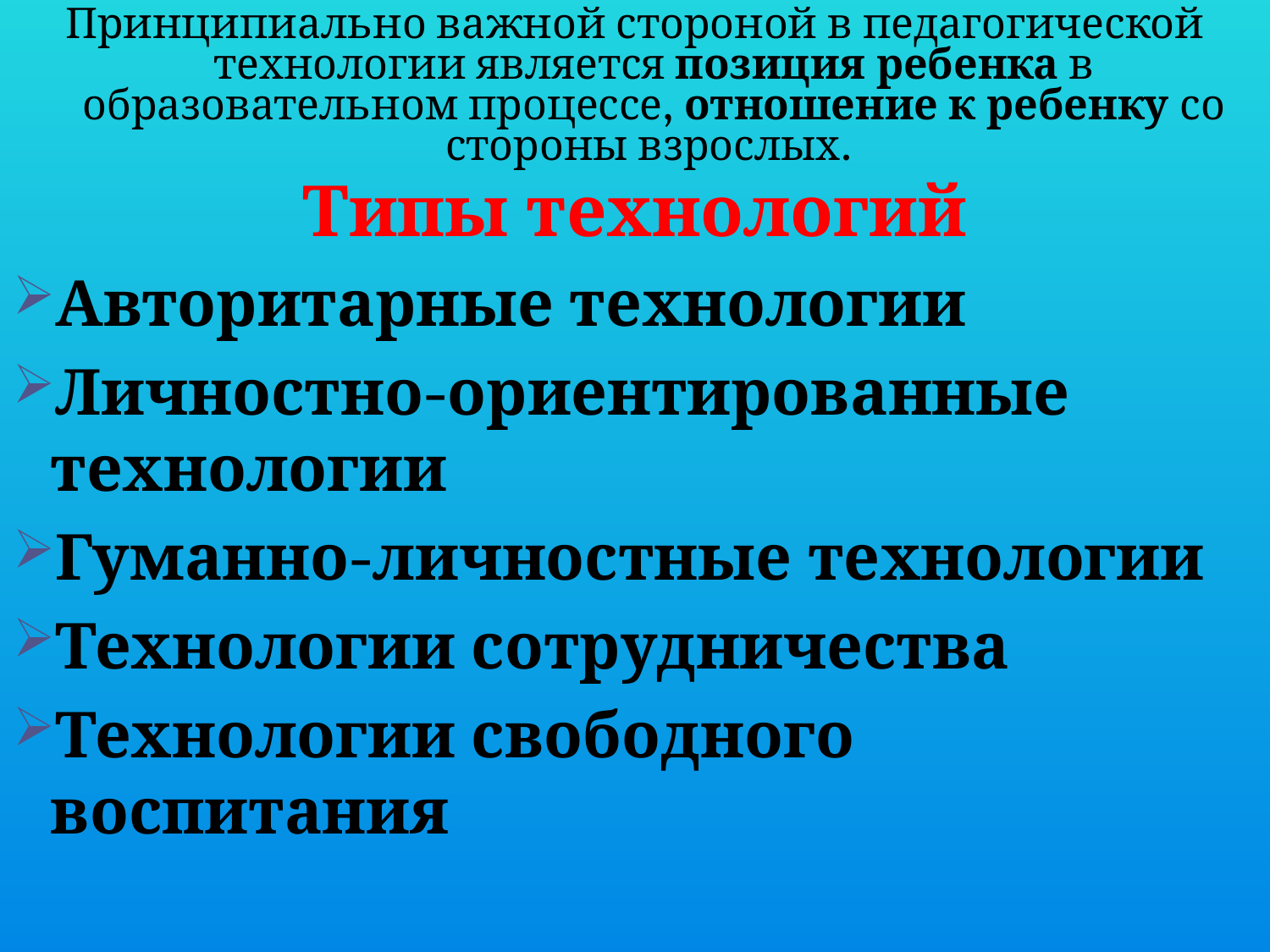

Принципиально важной стороной в педагогической технологии является позиция ребенка в образовательном процессе, отношение к ребенку со стороны взрослых.
Типы технологий
Авторитарные технологии
Личностно-ориентированные технологии
Гуманно-личностные технологии
Технологии сотрудничества
Технологии свободного воспитания